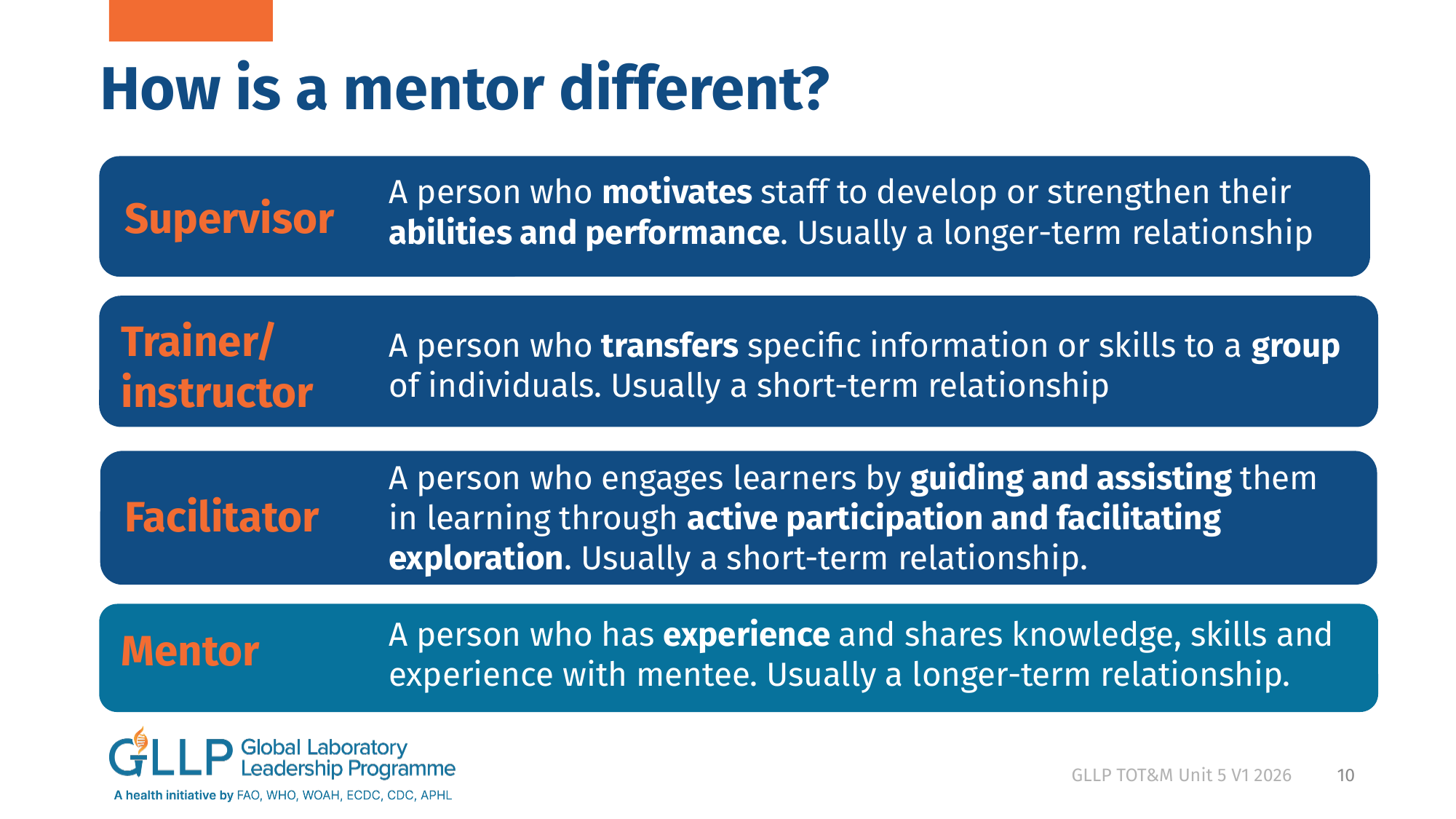

# How is a mentor different?

Supervisor
A person who motivates staff to develop or strengthen their abilities and performance. Usually a longer-term relationship

Trainer/
instructor

A person who transfers specific information or skills to a group of individuals. Usually a short-term relationship

Facilitator

A person who engages learners by guiding and assisting them in learning through active participation and facilitating exploration. Usually a short-term relationship.

Mentor
A person who has experience and shares knowledge, skills and experience with mentee. Usually a longer-term relationship.

GLLP TOT&M Unit 5 V1 2026
10